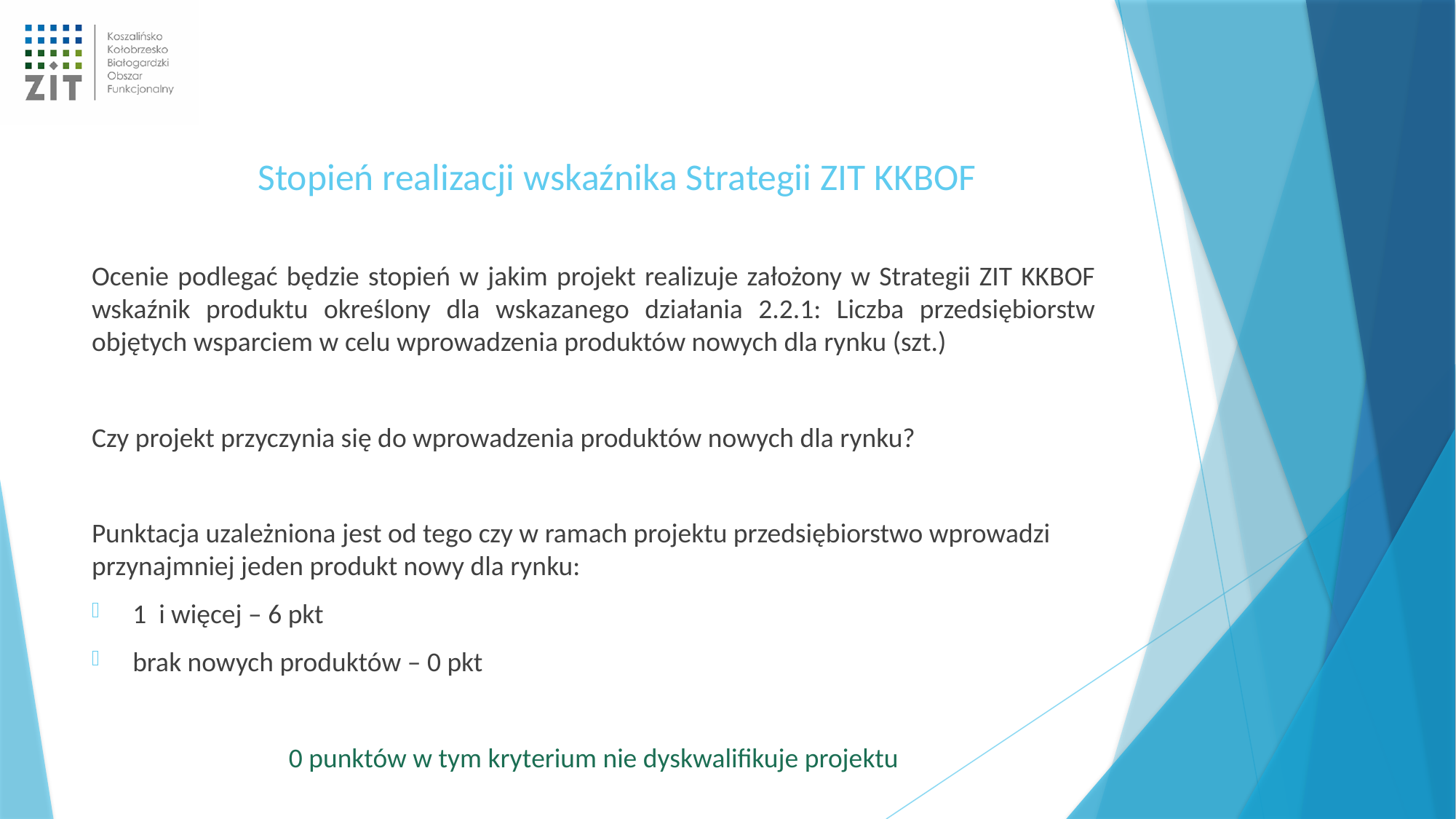

# Stopień realizacji wskaźnika Strategii ZIT KKBOF

Ocenie podlegać będzie stopień w jakim projekt realizuje założony w Strategii ZIT KKBOF wskaźnik produktu określony dla wskazanego działania 2.2.1: Liczba przedsiębiorstw objętych wsparciem w celu wprowadzenia produktów nowych dla rynku (szt.)

Czy projekt przyczynia się do wprowadzenia produktów nowych dla rynku?

Punktacja uzależniona jest od tego czy w ramach projektu przedsiębiorstwo wprowadzi przynajmniej jeden produkt nowy dla rynku:
1  i więcej – 6 pkt
brak nowych produktów – 0 pkt

0 punktów w tym kryterium nie dyskwalifikuje projektu